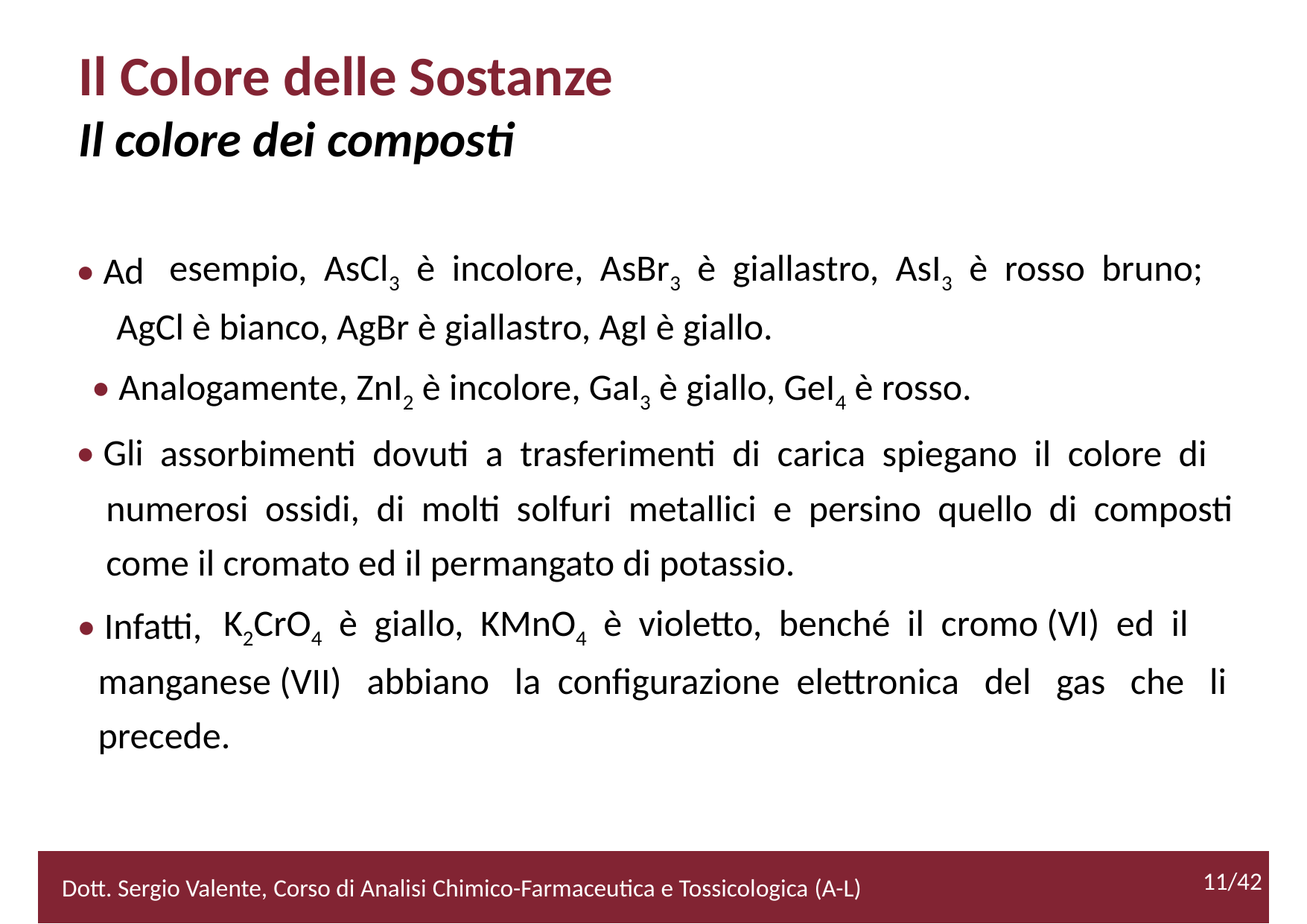

Il Colore delle Sostanze
Il colore dei composti
• Ad
esempio,  AsCl3  è  incolore,  AsBr3  è  giallastro,  AsI3  è  rosso  bruno;
	AgCl è bianco, AgBr è giallastro, AgI è giallo.

• Analogamente, ZnI2 è incolore, GaI3 è giallo, GeI4 è rosso.
• Gli
assorbimenti  dovuti  a  trasferimenti  di  carica  spiegano  il  colore  di
numerosi  ossidi,  di  molti  solfuri  metallici  e  persino  quello  di  composti

come il cromato ed il permangato di potassio.
• Infatti,
K2CrO4  è  giallo,  KMnO4  è  violetto,  benché  il  cromo (VI)  ed  il
	manganese (VII)   abbiano   la  configurazione  elettronica   del   gas   che   li

	precede.

		11/42
2/52

11/42
Dott. Sergio Valente, Corso di Analisi Chimico-Farmaceutica e Tossicologica (A-L)